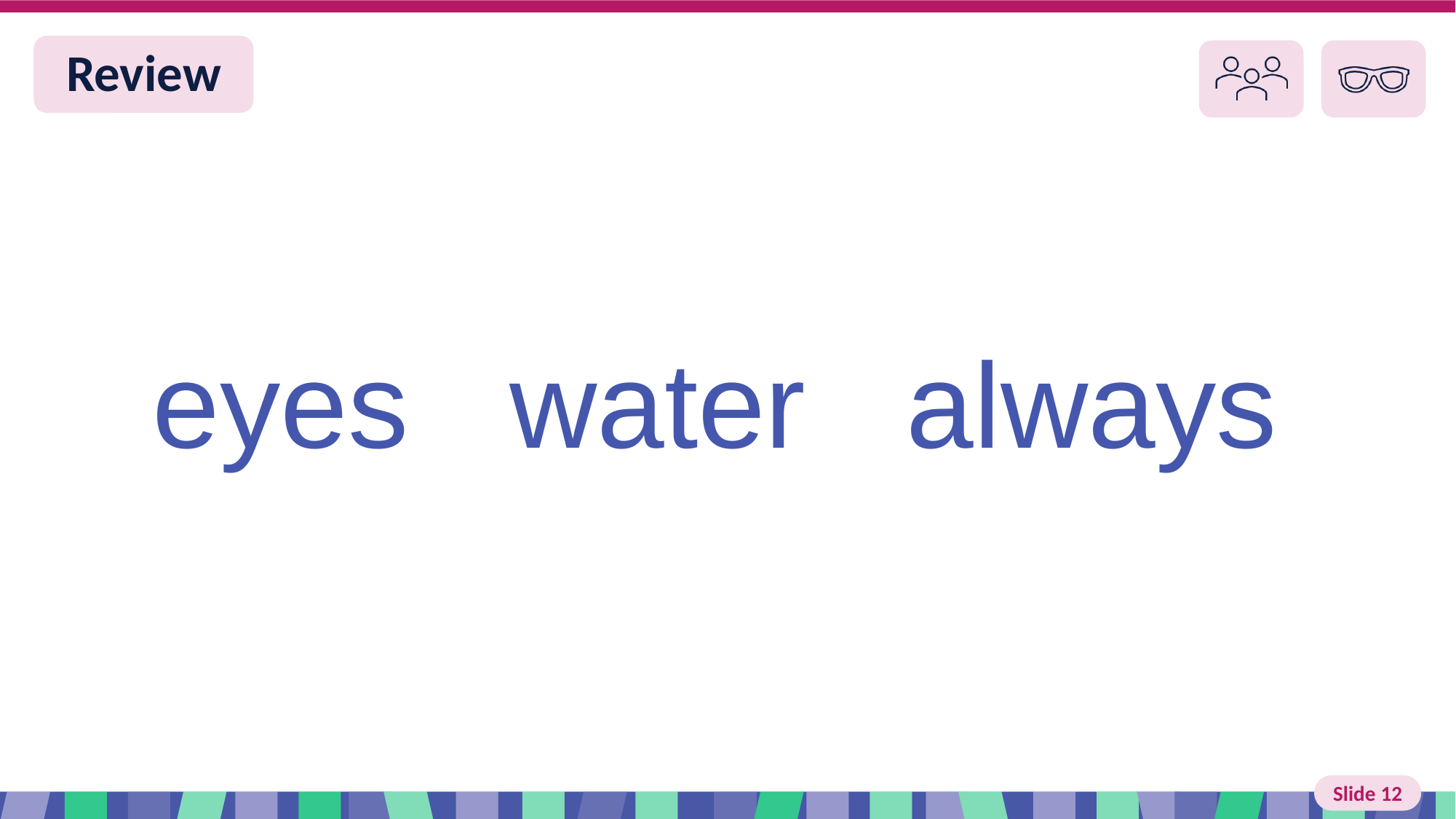

Slide 12 Review You do
eyes   water   always